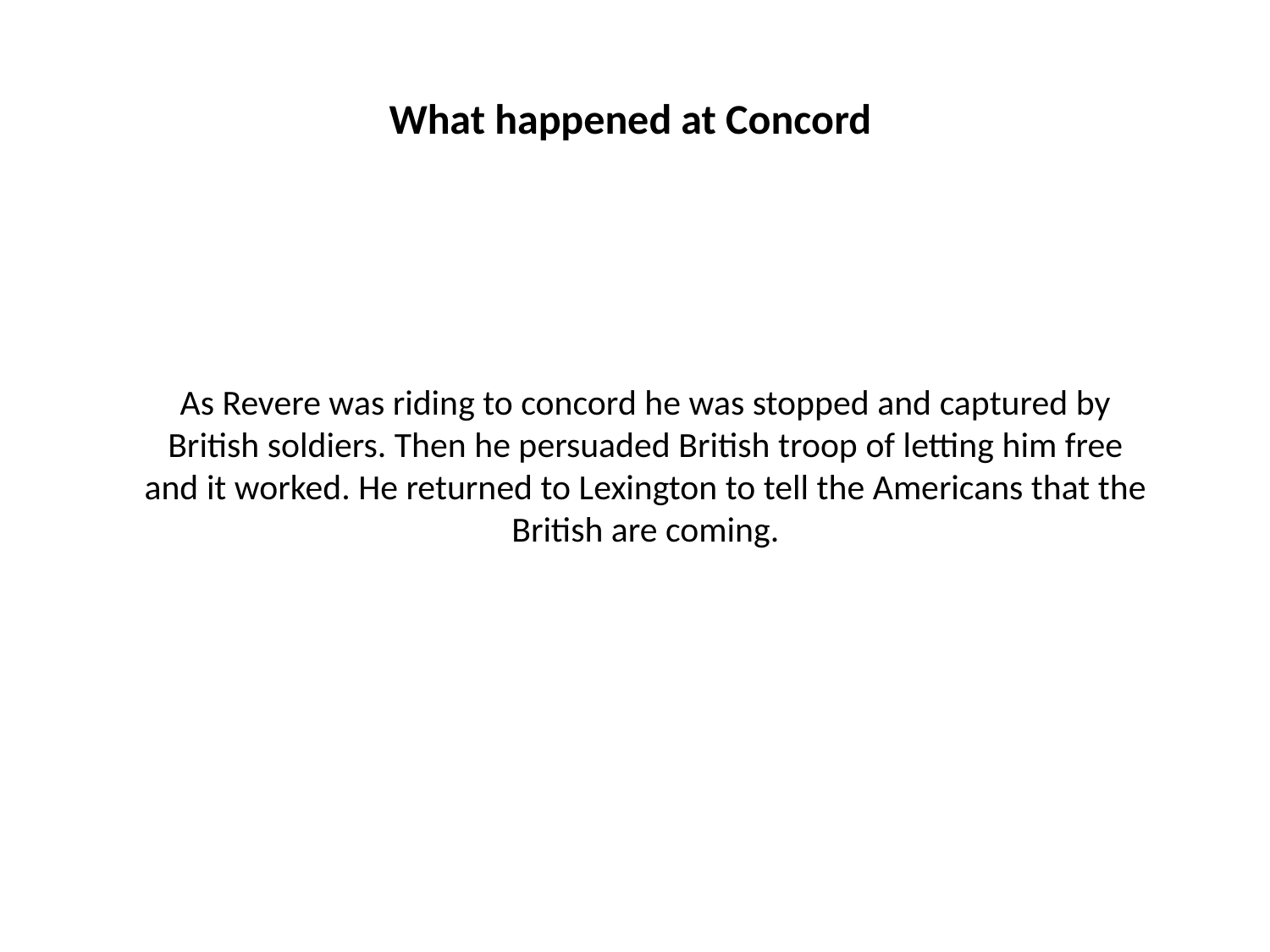

# What happened at Concord
As Revere was riding to concord he was stopped and captured by British soldiers. Then he persuaded British troop of letting him free and it worked. He returned to Lexington to tell the Americans that the British are coming.